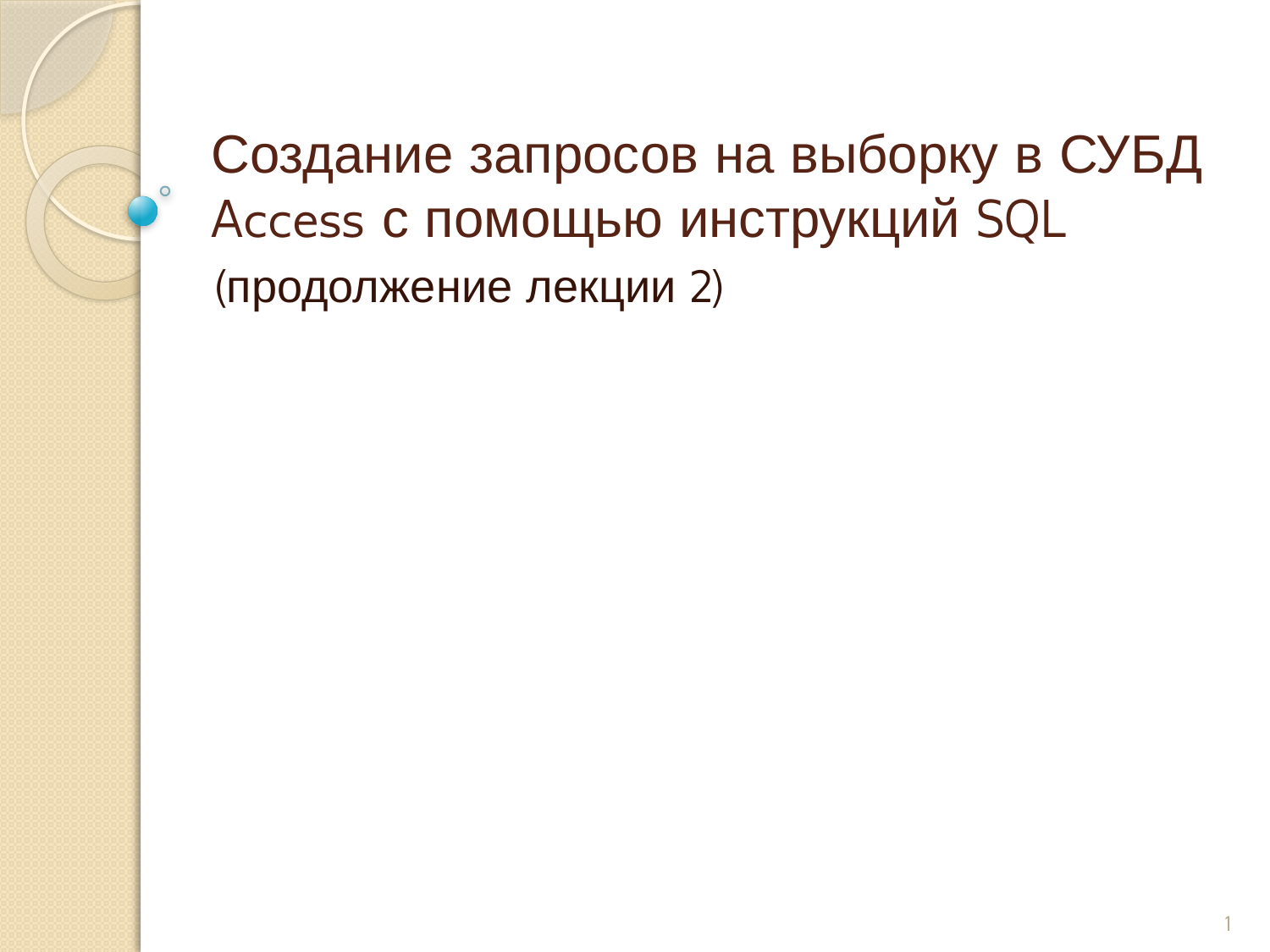

# Создание запросов на выборку в СУБД Access с помощью инструкций SQL
(продолжение лекции 2)
1